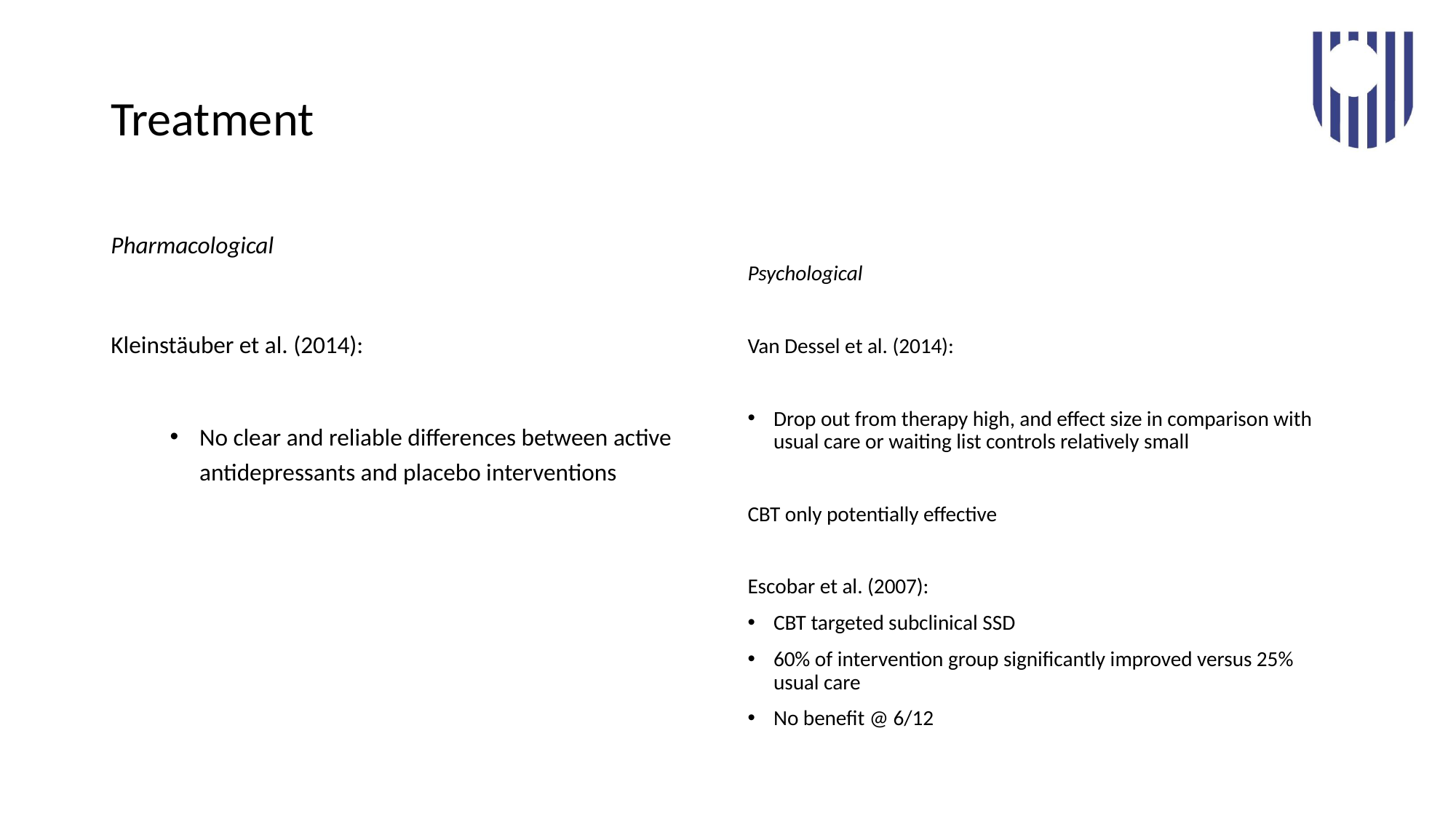

# Treatment
Pharmacological

Kleinstäuber et al. (2014):

No clear and reliable differences between active antidepressants and placebo interventions

Psychological

Van Dessel et al. (2014):

Drop out from therapy high, and effect size in comparison with usual care or waiting list controls relatively small

CBT only potentially effective

Escobar et al. (2007):
CBT targeted subclinical SSD
60% of intervention group significantly improved versus 25% usual care
No benefit @ 6/12